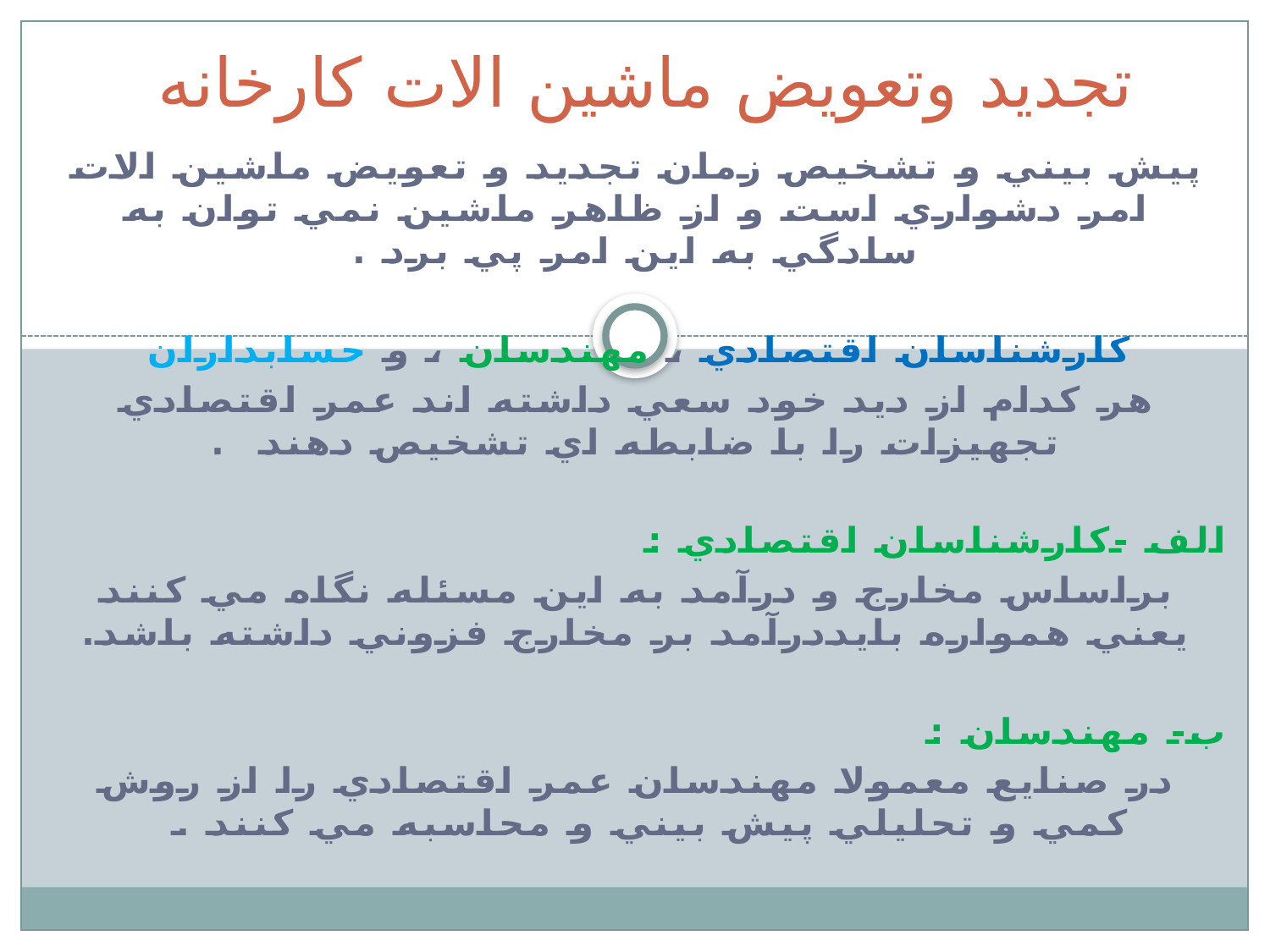

# تجديد وتعويض ماشين الات كارخانه
پيش بيني و تشخيص زمان تجديد و تعويض ماشين الات امر دشواري است و از ظاهر ماشين نمي توان به سادگي به اين امر پي برد .

كارشناسان اقتصادي ، مهندسان ، و حسابداران
هر كدام از ديد خود سعي داشته اند عمر اقتصادي تجهيزات را با ضابطه اي تشخيص دهند  .

الف -كارشناسان اقتصادي :
براساس مخارج و درآمد به اين مسئله نگاه مي كنند يعني همواره بايددرآمد بر مخارج فزوني داشته باشد.

ب- مهندسان :
در صنايع معمولا مهندسان عمر اقتصادي را از روش كمي و تحليلي پيش بيني و محاسبه مي كنند .